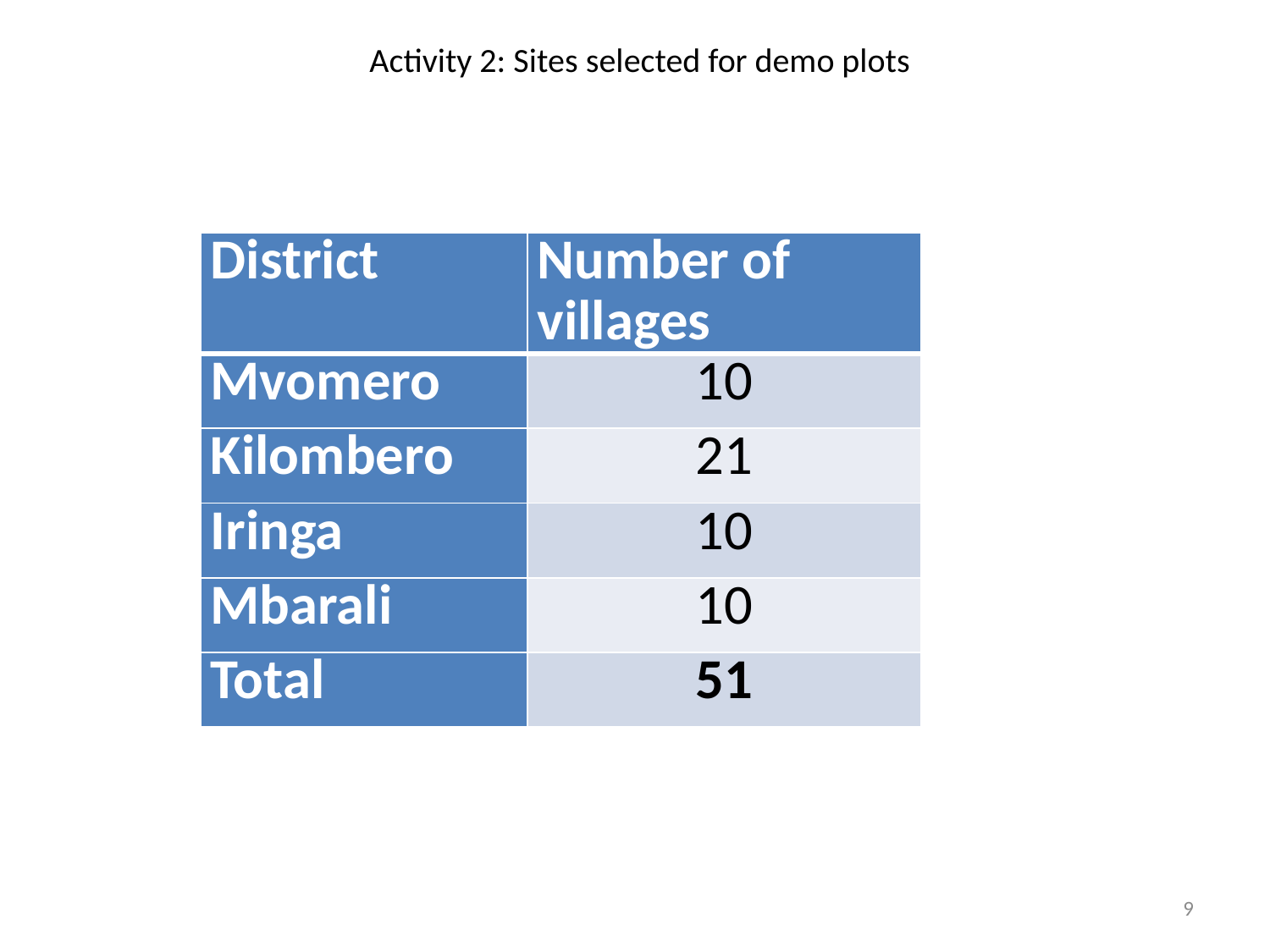

# Activity 2: Sites selected for demo plots

| District | Number of villages |
| --- | --- |
| Mvomero | 10 |
| Kilombero | 21 |
| Iringa | 10 |
| Mbarali | 10 |
| Total | 51 |
9